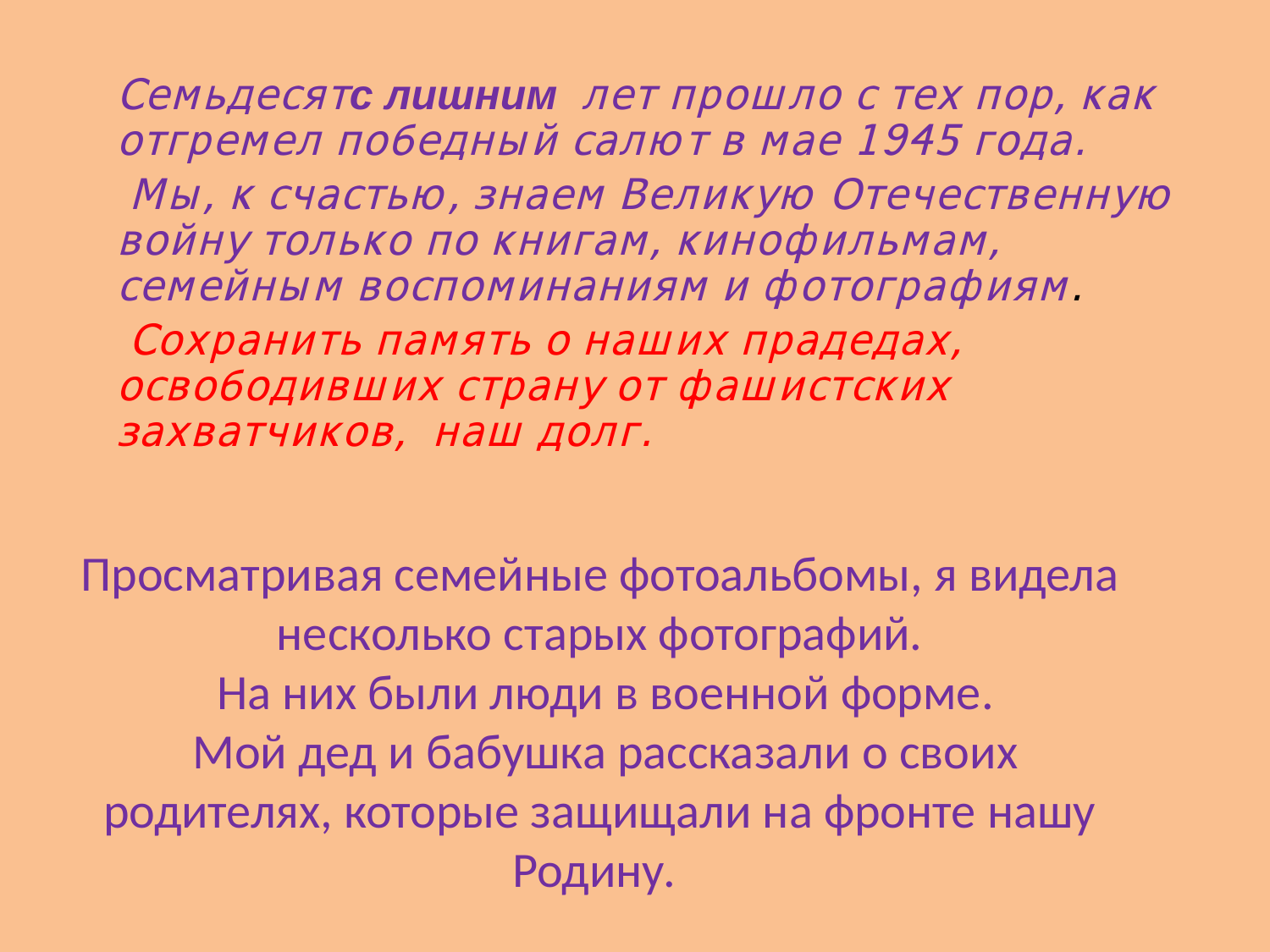

Семьдесятс лишним  лет прошло с тех пор, как отгремел победный салют в мае 1945 года.
 Мы, к счастью, знаем Великую Отечественную войну только по книгам, кинофильмам, семейным воспоминаниям и фотографиям.
 Сохранить память о наших прадедах, освободивших страну от фашистских захватчиков,  наш долг.

Просматривая семейные фотоальбомы, я видела несколько старых фотографий.
 На них были люди в военной форме.
 Мой дед и бабушка рассказали о своих родителях, которые защищали на фронте нашу Родину.